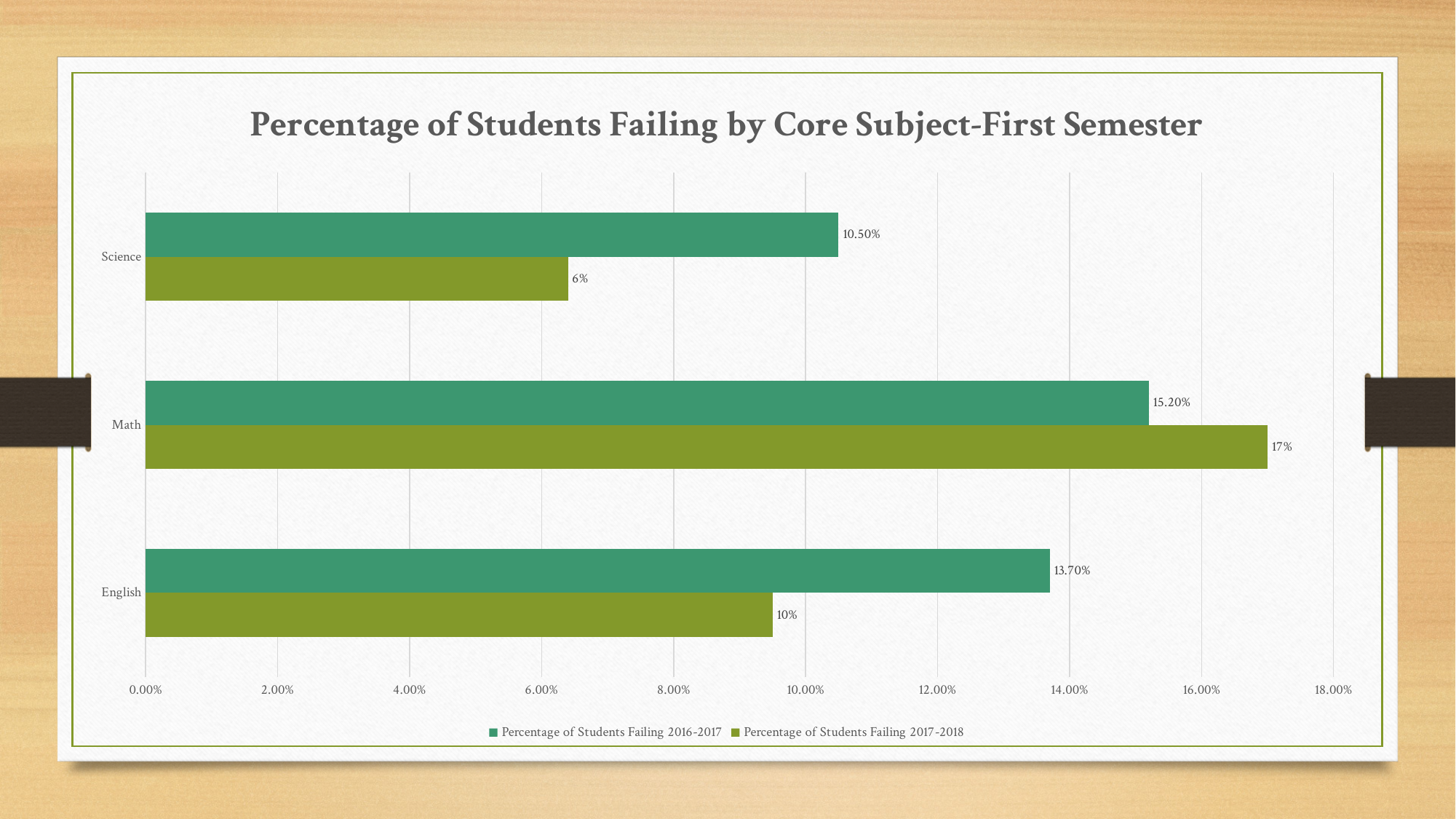

### Chart: Percentage of Students Failing by Core Subject-First Semester

| Category | Percentage of Students Failing | Percentage of Students Failing |
|---|---|---|
| English | 0.095 | 0.137 |
| Math | 0.17 | 0.152 |
| Science | 0.064 | 0.105 |